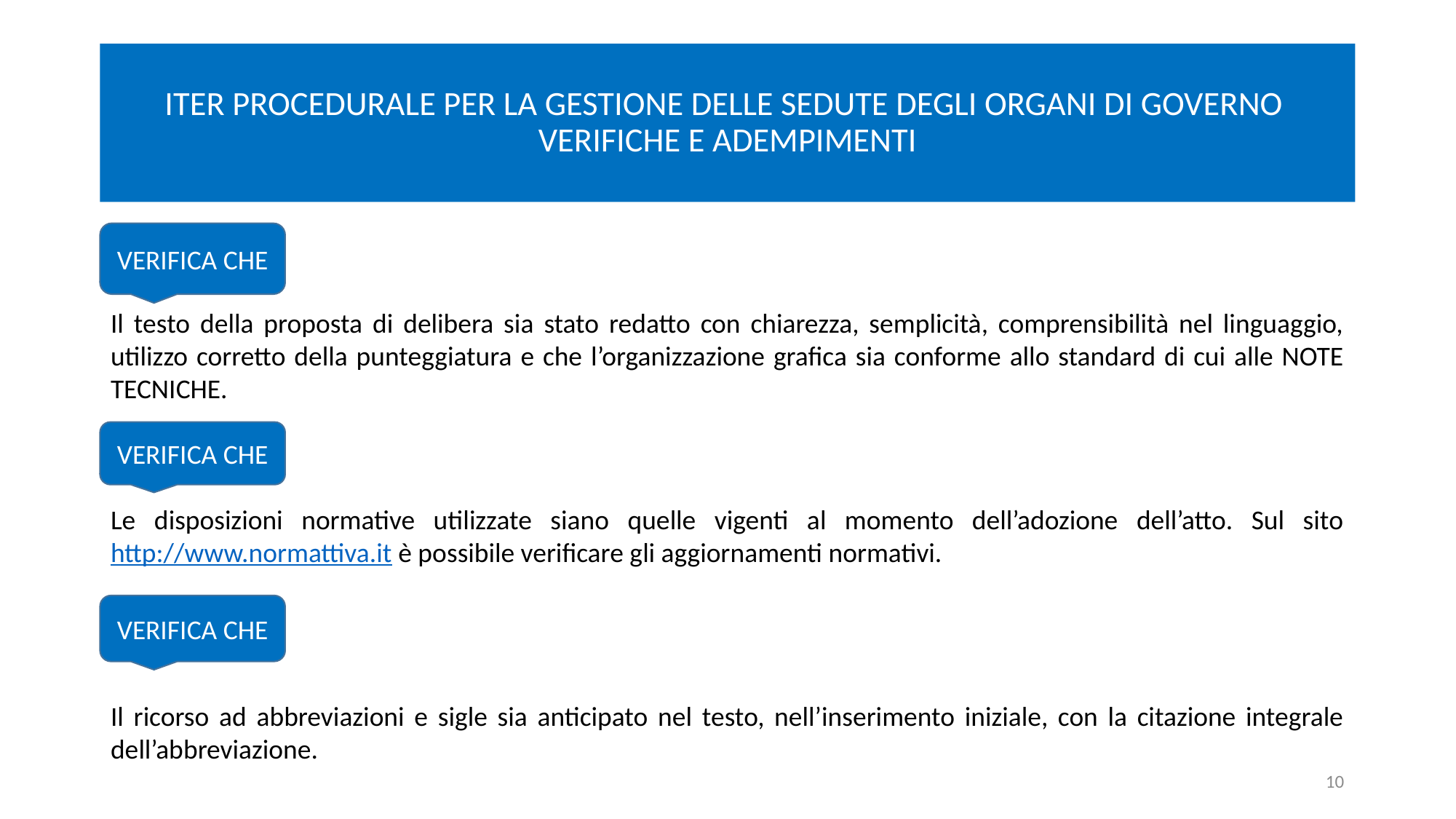

# ITER PROCEDURALE PER LA GESTIONE DELLE SEDUTE DEGLI ORGANI DI GOVERNO VERIFICHE E ADEMPIMENTI

Il testo della proposta di delibera sia stato redatto con chiarezza, semplicità, comprensibilità nel linguaggio, utilizzo corretto della punteggiatura e che l’organizzazione grafica sia conforme allo standard di cui alle NOTE TECNICHE.

Le disposizioni normative utilizzate siano quelle vigenti al momento dell’adozione dell’atto. Sul sito http://www.normattiva.it è possibile verificare gli aggiornamenti normativi.

Il ricorso ad abbreviazioni e sigle sia anticipato nel testo, nell’inserimento iniziale, con la citazione integrale dell’abbreviazione.

VERIFICA CHE
VERIFICA CHE
VERIFICA CHE
10